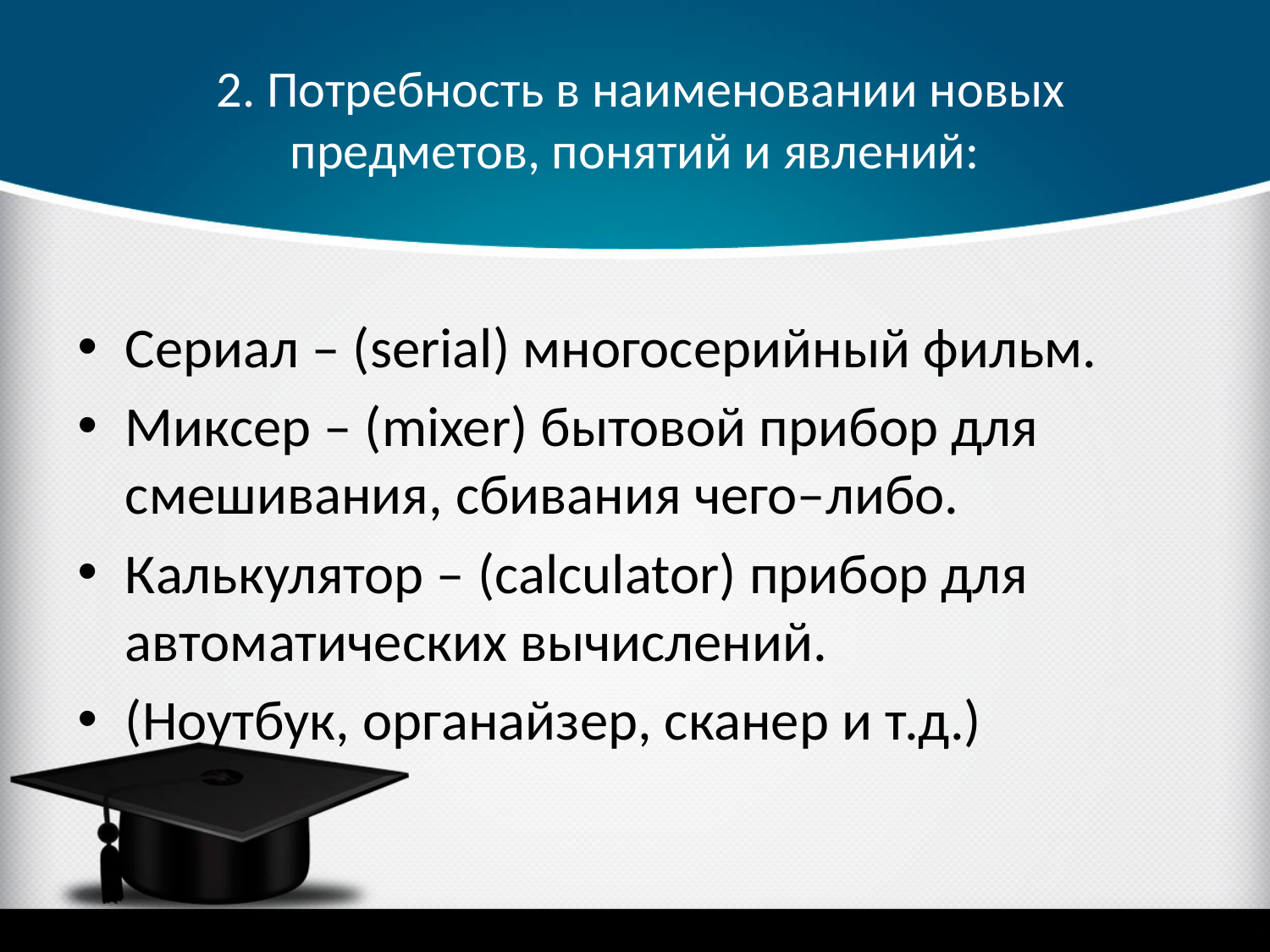

# 2. Потребность в наименовании новых предметов, понятий и явлений:

Сериал – (serial) многосерийный фильм.
Миксер – (mixer) бытовой прибор для смешивания, сбивания чего–либо.
Калькулятор – (calculator) прибор для автоматических вычислений.
(Ноутбук, органайзер, сканер и т.д.)